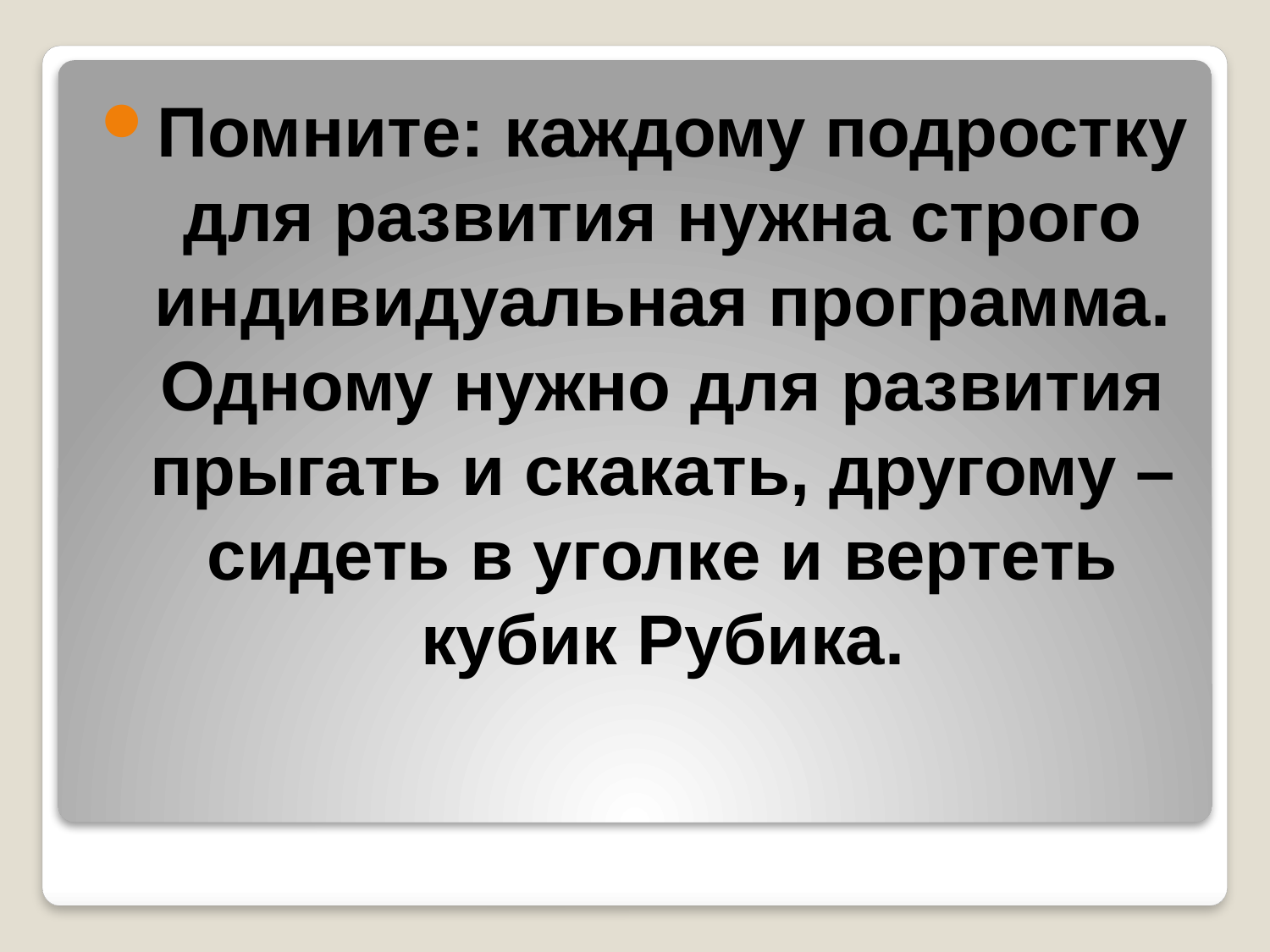

Помните: каждому подростку для развития нужна строго индивидуальная программа. Одному нужно для развития прыгать и скакать, другому – сидеть в уголке и вертеть кубик Рубика.
#